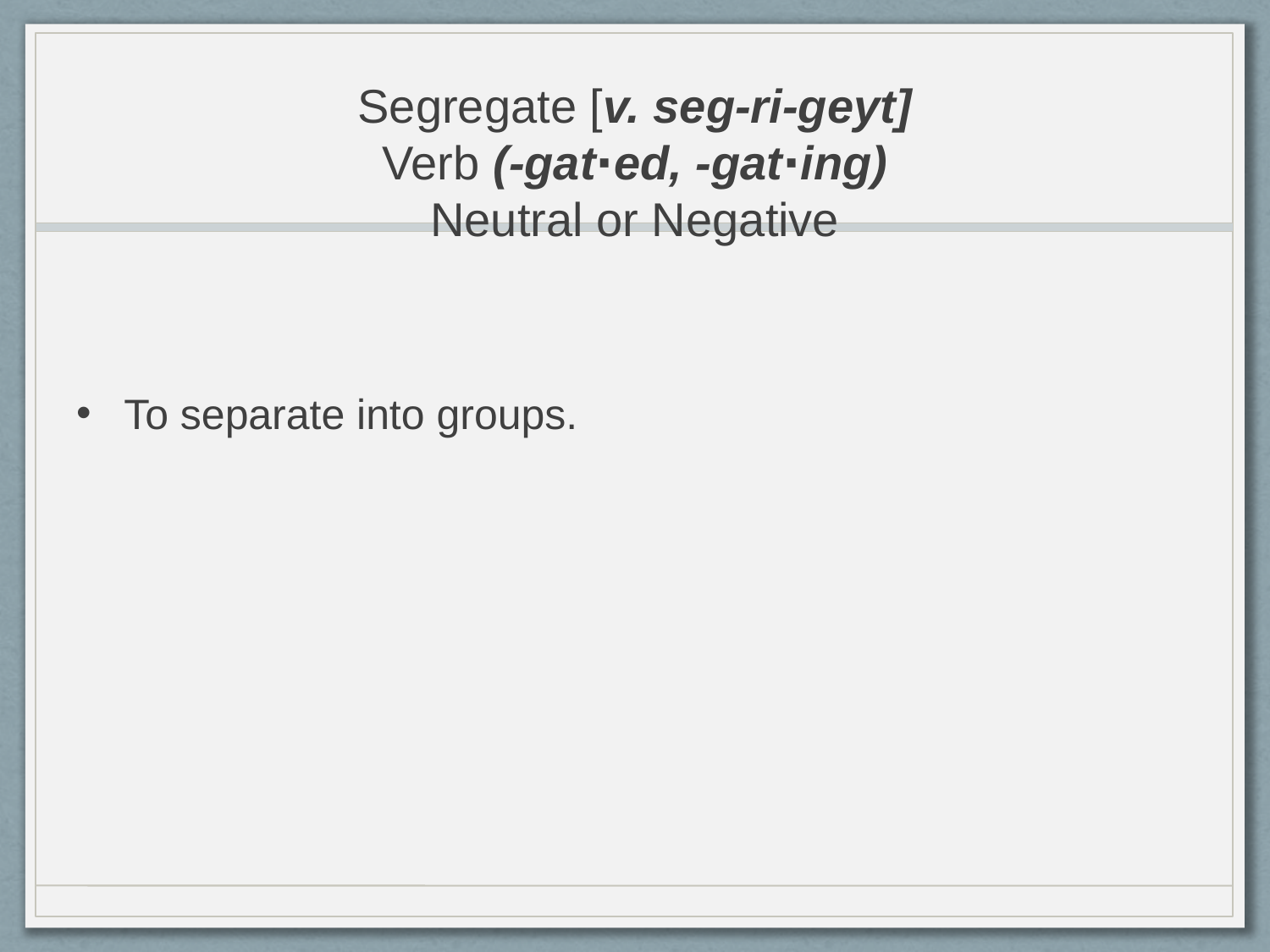

# Segregate [v. seg-ri-geyt] Verb (-gat⋅ed, -gat⋅ing) Neutral or Negative
To separate into groups.